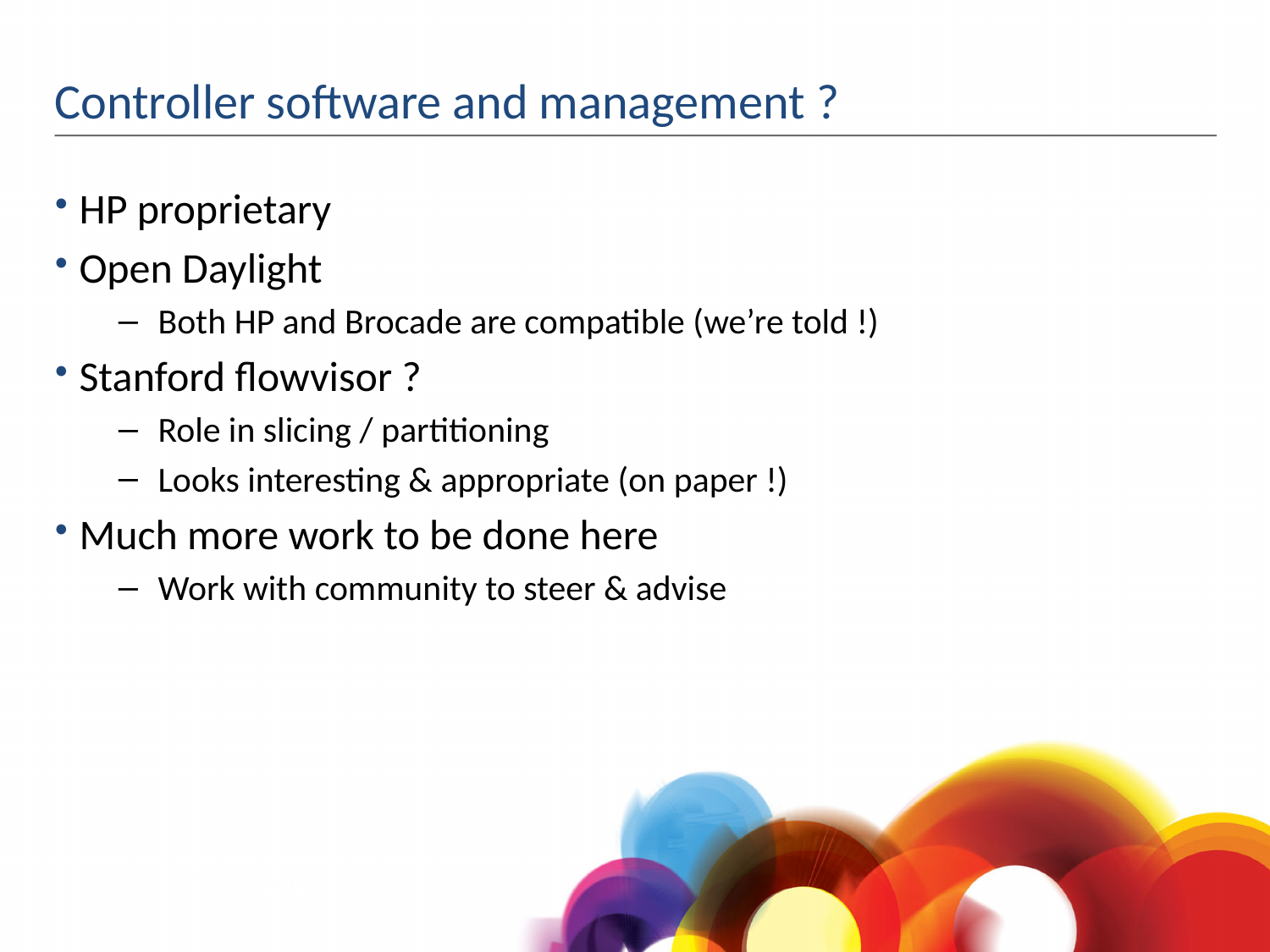

# Controller software and management ?
HP proprietary
Open Daylight
Both HP and Brocade are compatible (we’re told !)
Stanford flowvisor ?
Role in slicing / partitioning
Looks interesting & appropriate (on paper !)
Much more work to be done here
Work with community to steer & advise